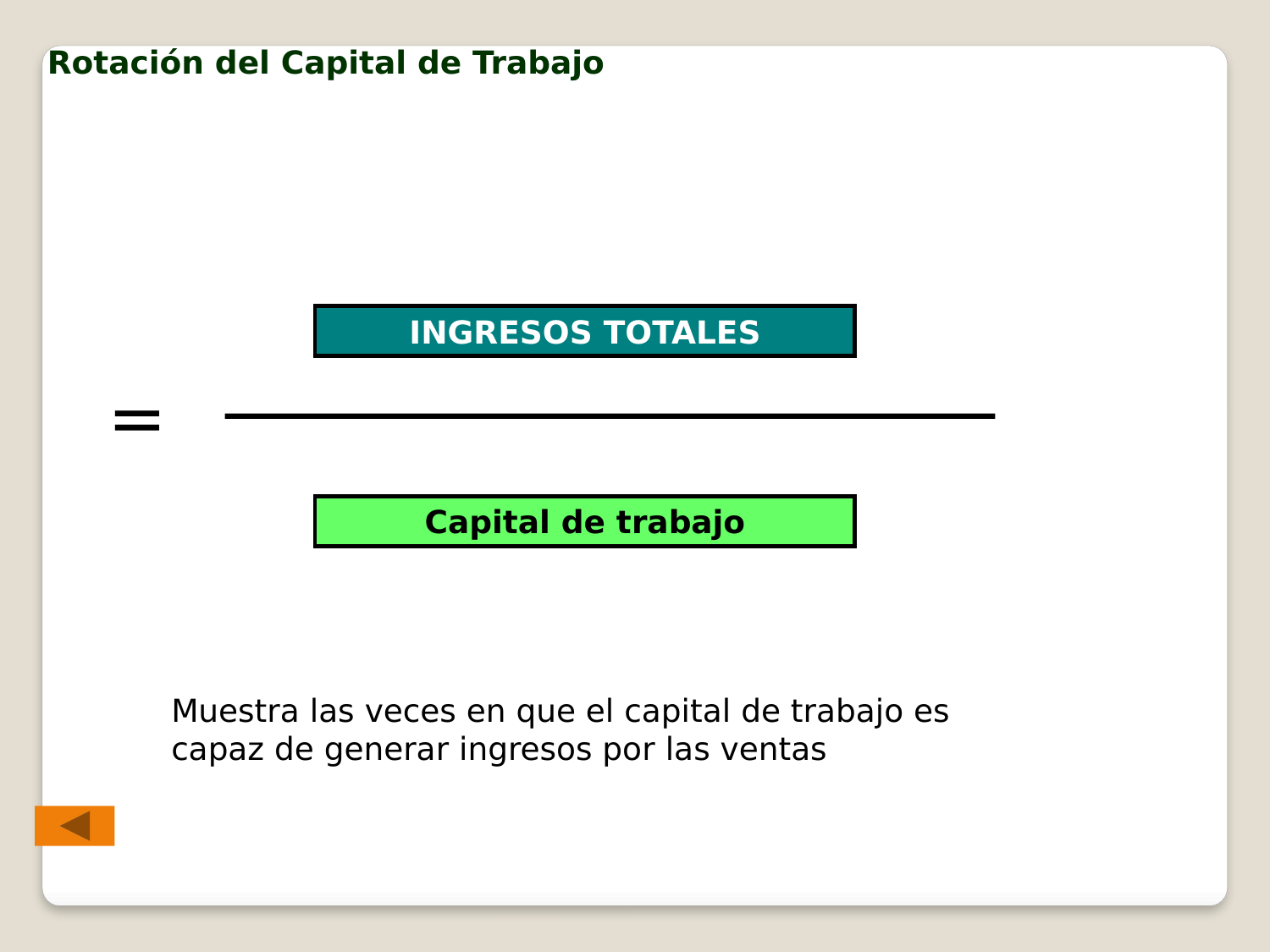

Rotación del Capital de Trabajo
INGRESOS TOTALES
=

Capital de trabajo
Muestra las veces en que el capital de trabajo es capaz de generar ingresos por las ventas